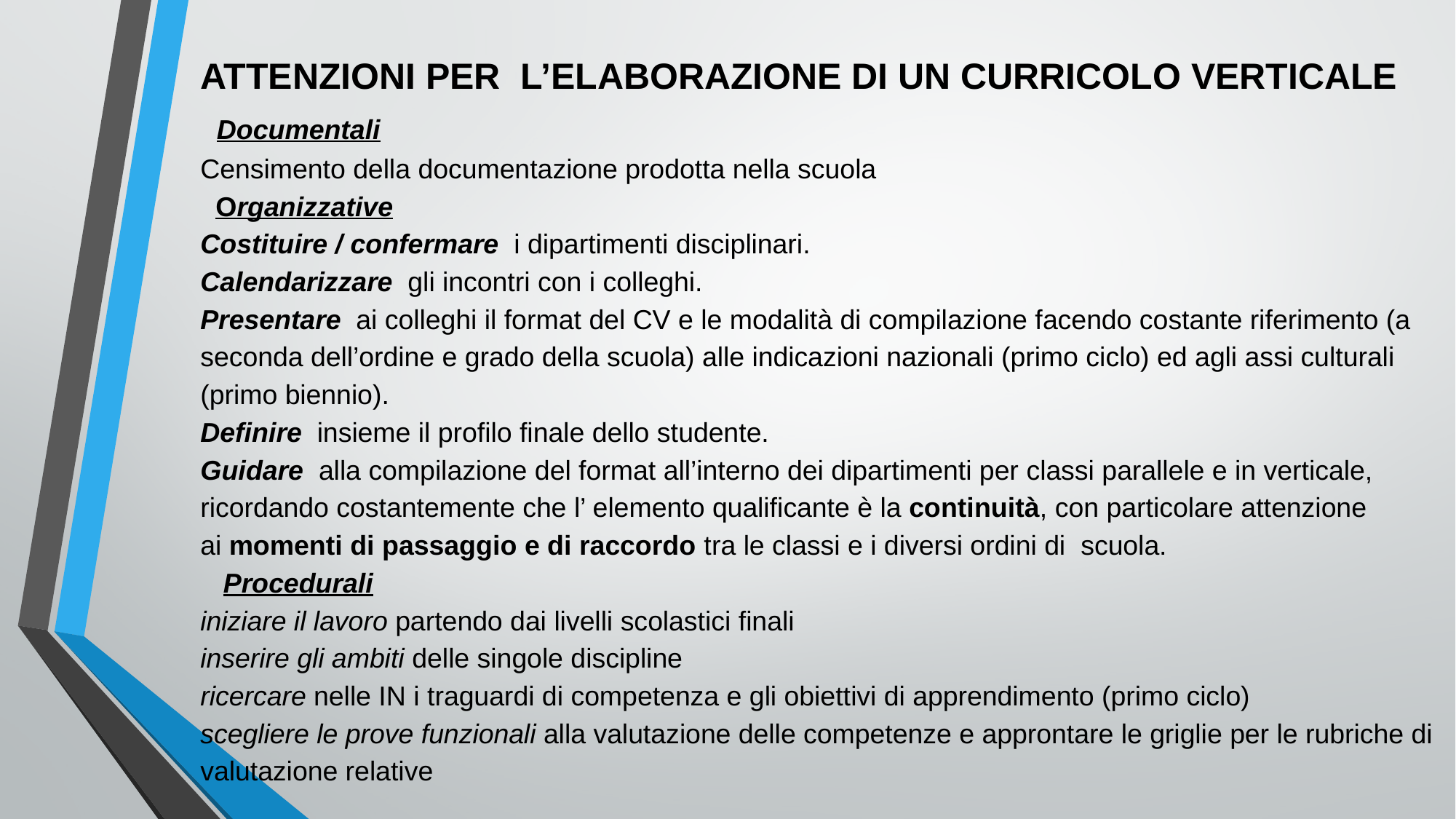

# ATTENZIONI PER  L’ELABORAZIONE DI UN CURRICOLO VERTICALE Documentali Censimento della documentazione prodotta nella scuola Organizzative Costituire / confermare  i dipartimenti disciplinari. Calendarizzare  gli incontri con i colleghi. Presentare  ai colleghi il format del CV e le modalità di compilazione facendo costante riferimento (a seconda dell’ordine e grado della scuola) alle indicazioni nazionali (primo ciclo) ed agli assi culturali (primo biennio). Definire  insieme il profilo finale dello studente. Guidare  alla compilazione del format all’interno dei dipartimenti per classi parallele e in verticale, ricordando costantemente che l’ elemento qualificante è la continuità, con particolare attenzione ai momenti di passaggio e di raccordo tra le classi e i diversi ordini di  scuola. Procedurali iniziare il lavoro partendo dai livelli scolastici finali inserire gli ambiti delle singole discipline ricercare nelle IN i traguardi di competenza e gli obiettivi di apprendimento (primo ciclo) scegliere le prove funzionali alla valutazione delle competenze e approntare le griglie per le rubriche di valutazione relative